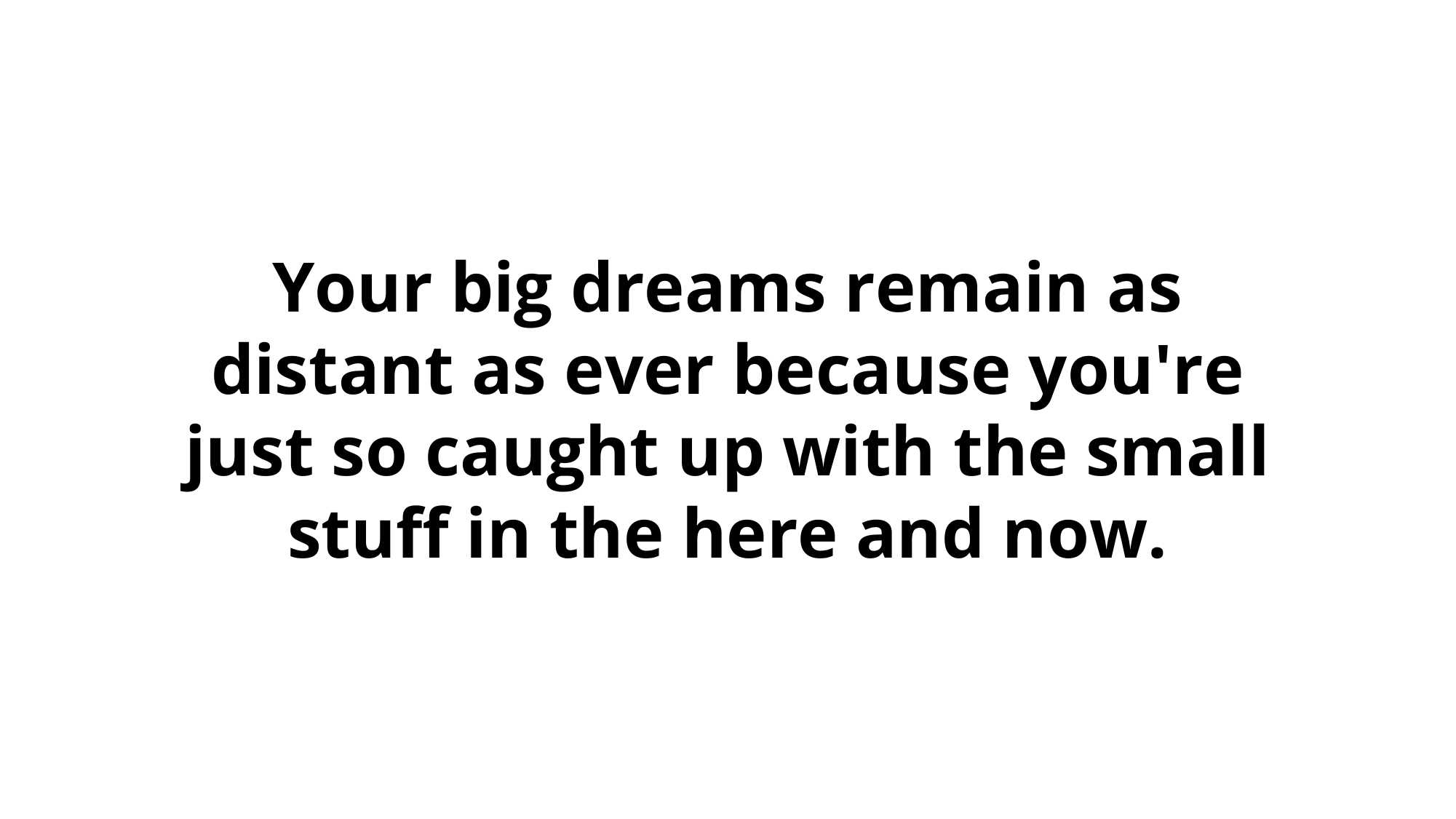

Your big dreams remain as distant as ever because you're just so caught up with the small stuff in the here and now.